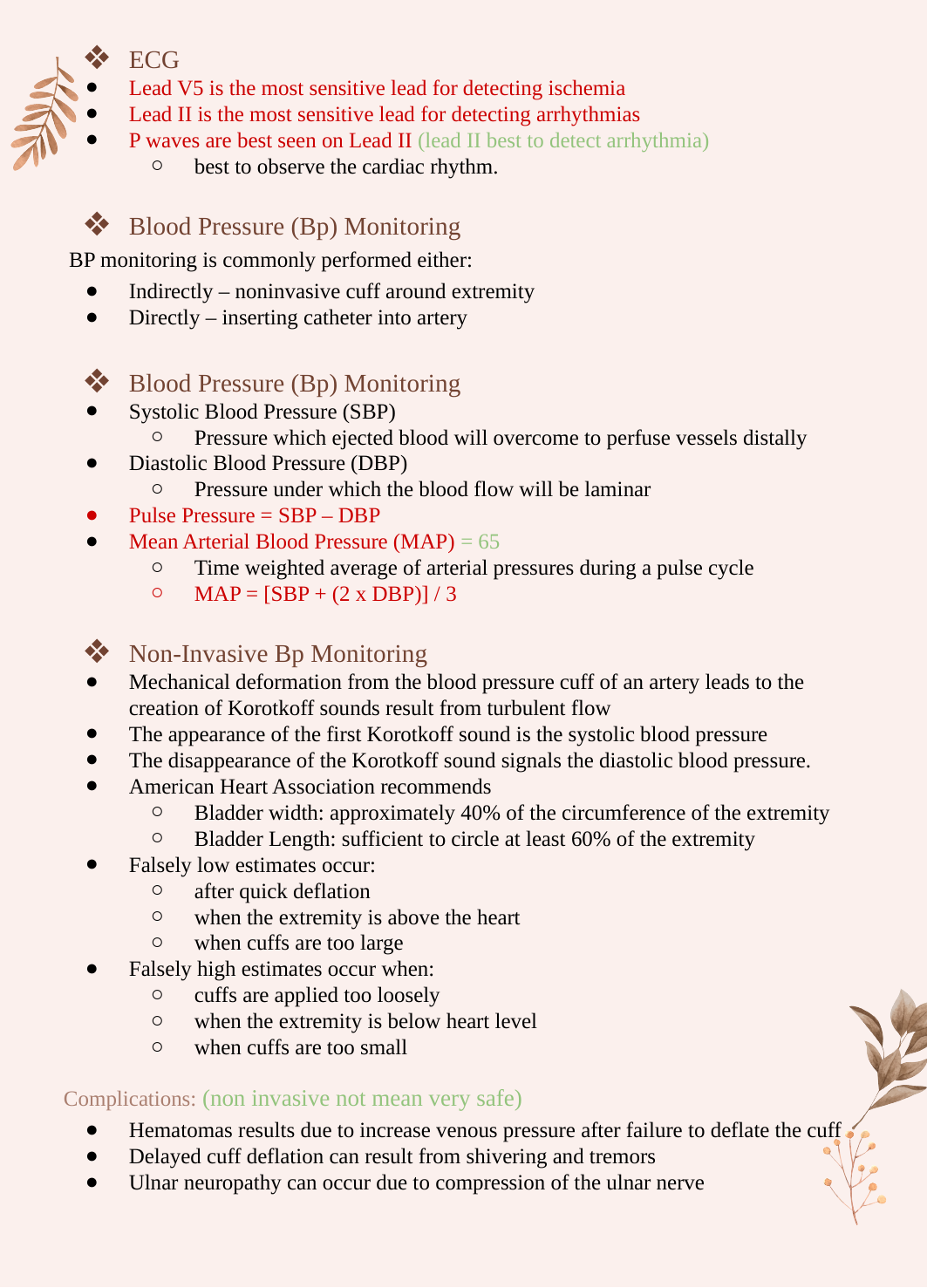

ECG
Lead V5 is the most sensitive lead for detecting ischemia
Lead II is the most sensitive lead for detecting arrhythmias
P waves are best seen on Lead II (lead II best to detect arrhythmia)
best to observe the cardiac rhythm.

Blood Pressure (Bp) Monitoring
 BP monitoring is commonly performed either:
Indirectly – noninvasive cuff around extremity
Directly – inserting catheter into artery

Blood Pressure (Bp) Monitoring
Systolic Blood Pressure (SBP)
Pressure which ejected blood will overcome to perfuse vessels distally
Diastolic Blood Pressure (DBP)
Pressure under which the blood flow will be laminar
Pulse Pressure = SBP – DBP
Mean Arterial Blood Pressure (MAP) = 65
Time weighted average of arterial pressures during a pulse cycle
MAP = [SBP + (2 x DBP)] / 3

Non-Invasive Bp Monitoring
Mechanical deformation from the blood pressure cuff of an artery leads to the creation of Korotkoff sounds result from turbulent flow
The appearance of the first Korotkoff sound is the systolic blood pressure
The disappearance of the Korotkoff sound signals the diastolic blood pressure.
American Heart Association recommends
Bladder width: approximately 40% of the circumference of the extremity
Bladder Length: sufficient to circle at least 60% of the extremity
Falsely low estimates occur:
after quick deflation
when the extremity is above the heart
when cuffs are too large
Falsely high estimates occur when:
cuffs are applied too loosely
when the extremity is below heart level
when cuffs are too small

Complications: (non invasive not mean very safe)
Hematomas results due to increase venous pressure after failure to deflate the cuff
Delayed cuff deflation can result from shivering and tremors
Ulnar neuropathy can occur due to compression of the ulnar nerve